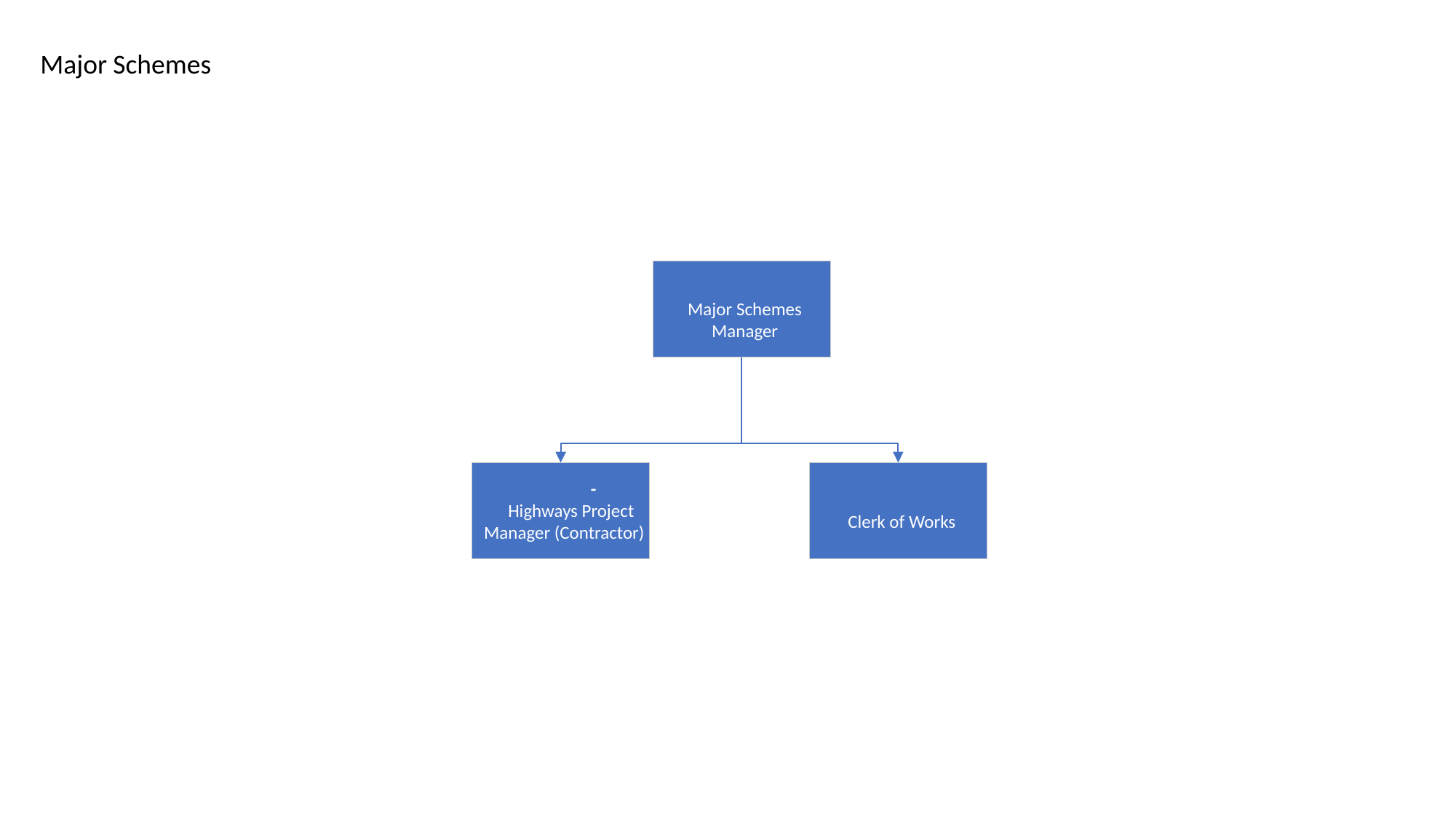

Major Schemes

Major Schemes
Manager

-
Highways Project
Clerk of Works
Manager (Contractor)